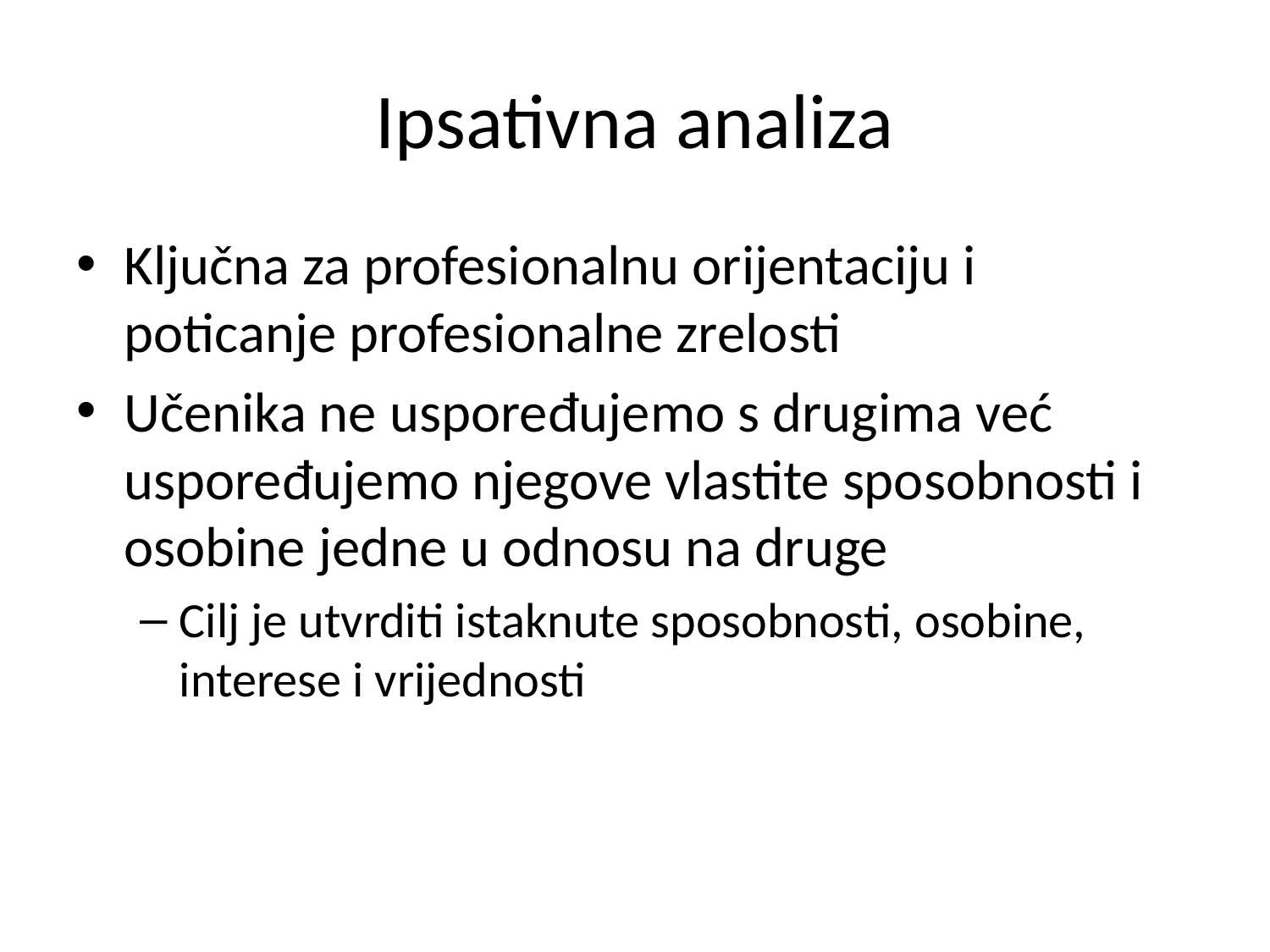

# Ipsativna analiza
Ključna za profesionalnu orijentaciju i poticanje profesionalne zrelosti
Učenika ne uspoređujemo s drugima već uspoređujemo njegove vlastite sposobnosti i osobine jedne u odnosu na druge
Cilj je utvrditi istaknute sposobnosti, osobine, interese i vrijednosti